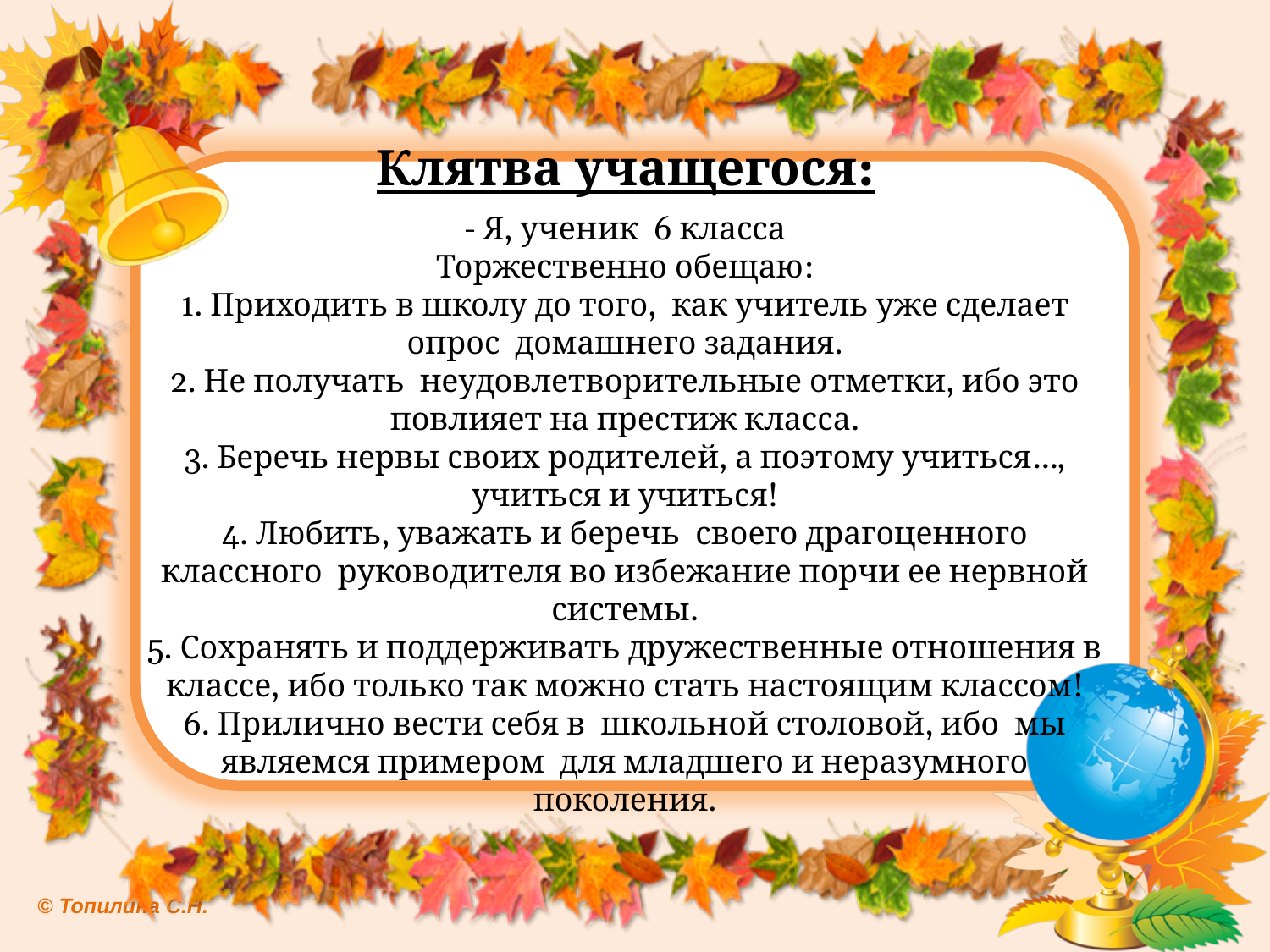

Клятва учащегося:
- Я, ученик  6 класса
Торжественно обещаю:
1. Приходить в школу до того,  как учитель уже сделает опрос  домашнего задания.
2. Не получать  неудовлетворительные отметки, ибо это повлияет на престиж класса.
3. Беречь нервы своих родителей, а поэтому учиться…, учиться и учиться!
4. Любить, уважать и беречь  своего драгоценного классного  руководителя во избежание порчи ее нервной системы.
5. Сохранять и поддерживать дружественные отношения в классе, ибо только так можно стать настоящим классом!
6. Прилично вести себя в  школьной столовой, ибо  мы являемся примером  для младшего и неразумного поколения.